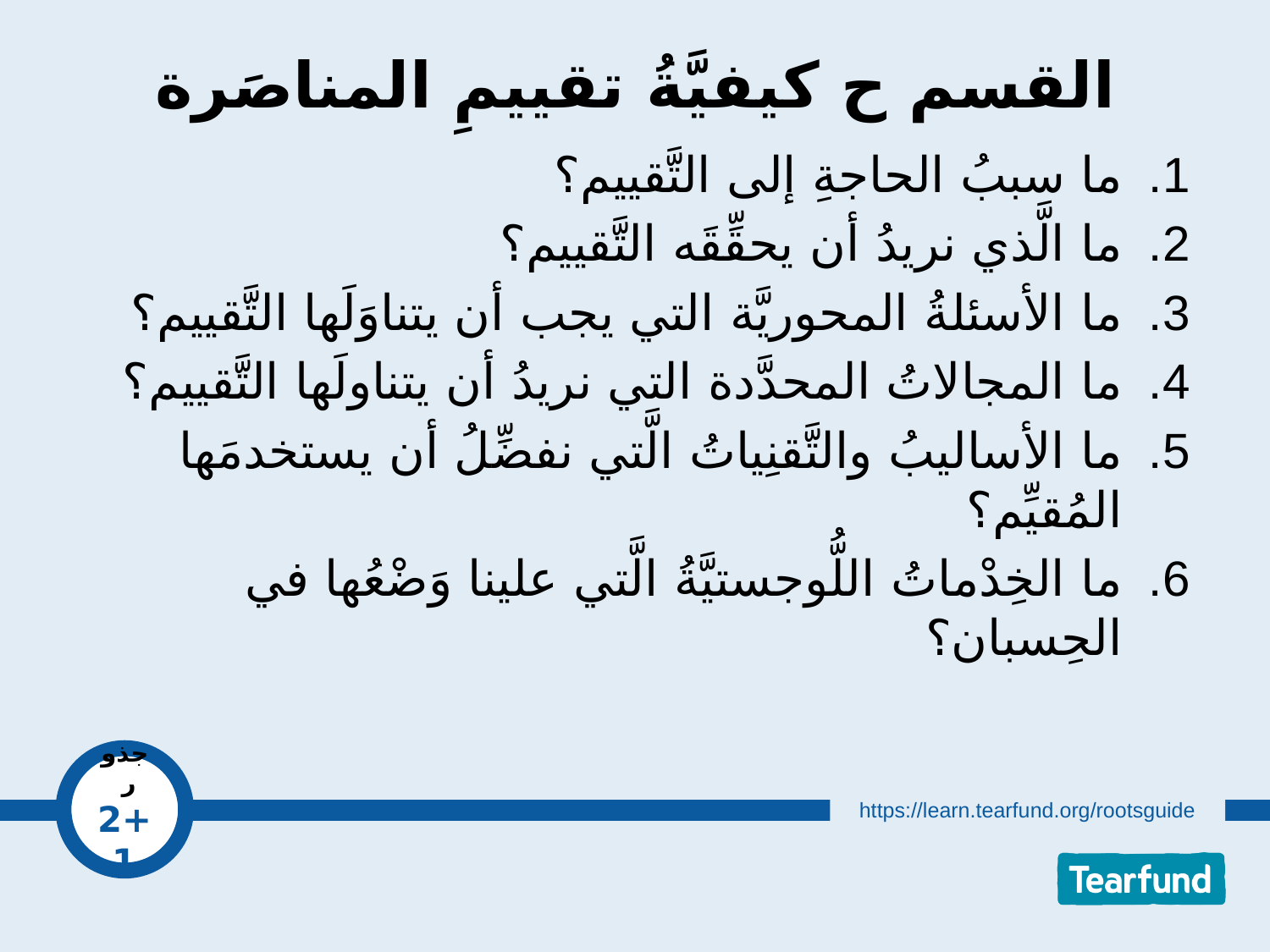

# القسم ح كيفيَّةُ تقييمِ المناصَرة
ما سببُ الحاجةِ إلى التَّقييم؟
ما الَّذي نريدُ أن يحقِّقَه التَّقييم؟
ما الأسئلةُ المحوريَّة التي يجب أن يتناوَلَها التَّقييم؟
ما المجالاتُ المحدَّدة التي نريدُ أن يتناولَها التَّقييم؟
ما الأساليبُ والتَّقنِياتُ الَّتي نفضِّلُ أن يستخدمَها المُقيِّم؟
ما الخِدْماتُ اللُّوجستيَّةُ الَّتي علينا وَضْعُها في الحِسبان؟